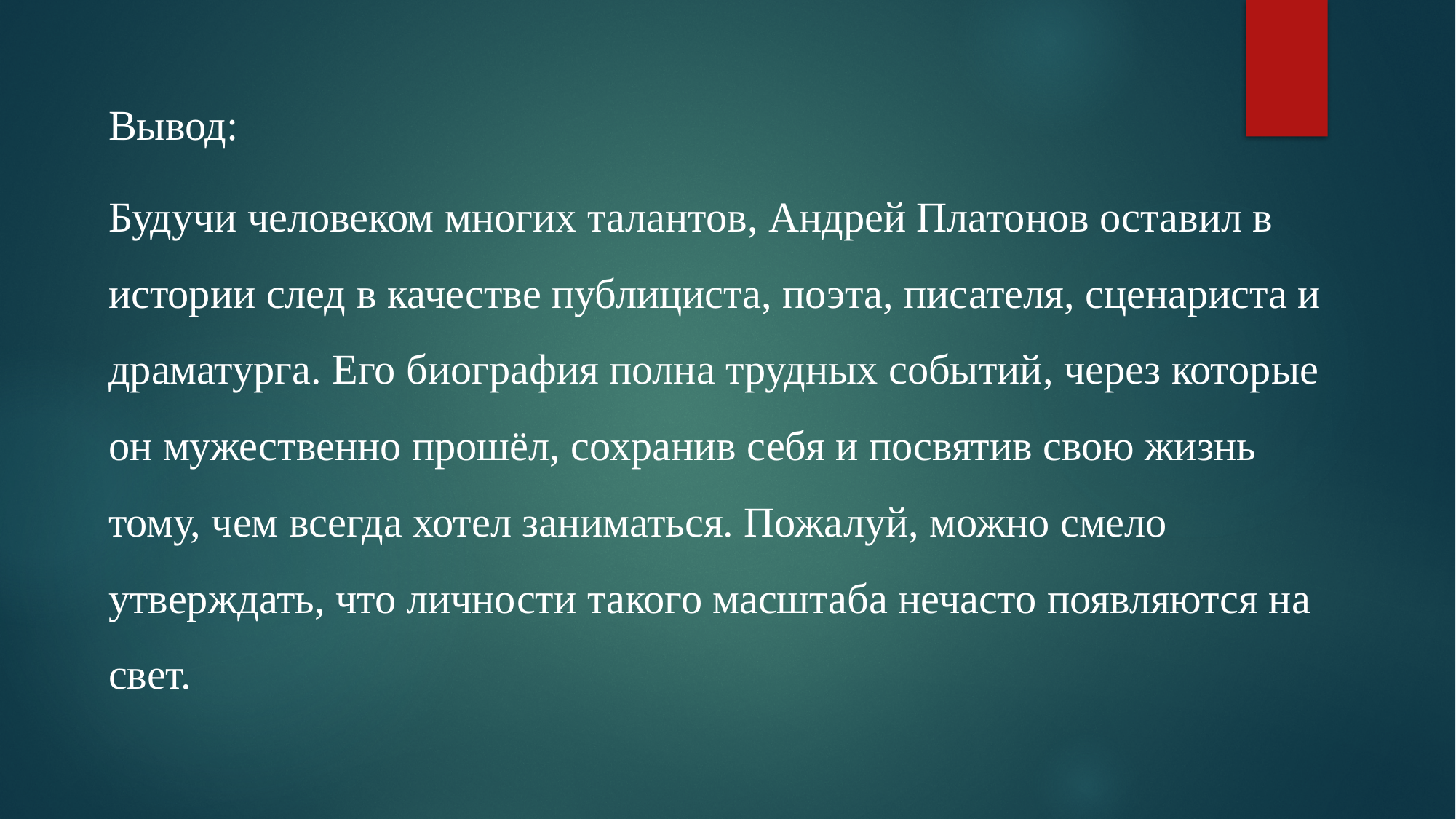

Вывод:
Будучи человеком многих талантов, Андрей Платонов оставил в истории след в качестве публициста, поэта, писателя, сценариста и драматурга. Его биография полна трудных событий, через которые он мужественно прошёл, сохранив себя и посвятив свою жизнь тому, чем всегда хотел заниматься. Пожалуй, можно смело утверждать, что личности такого масштаба нечасто появляются на свет.